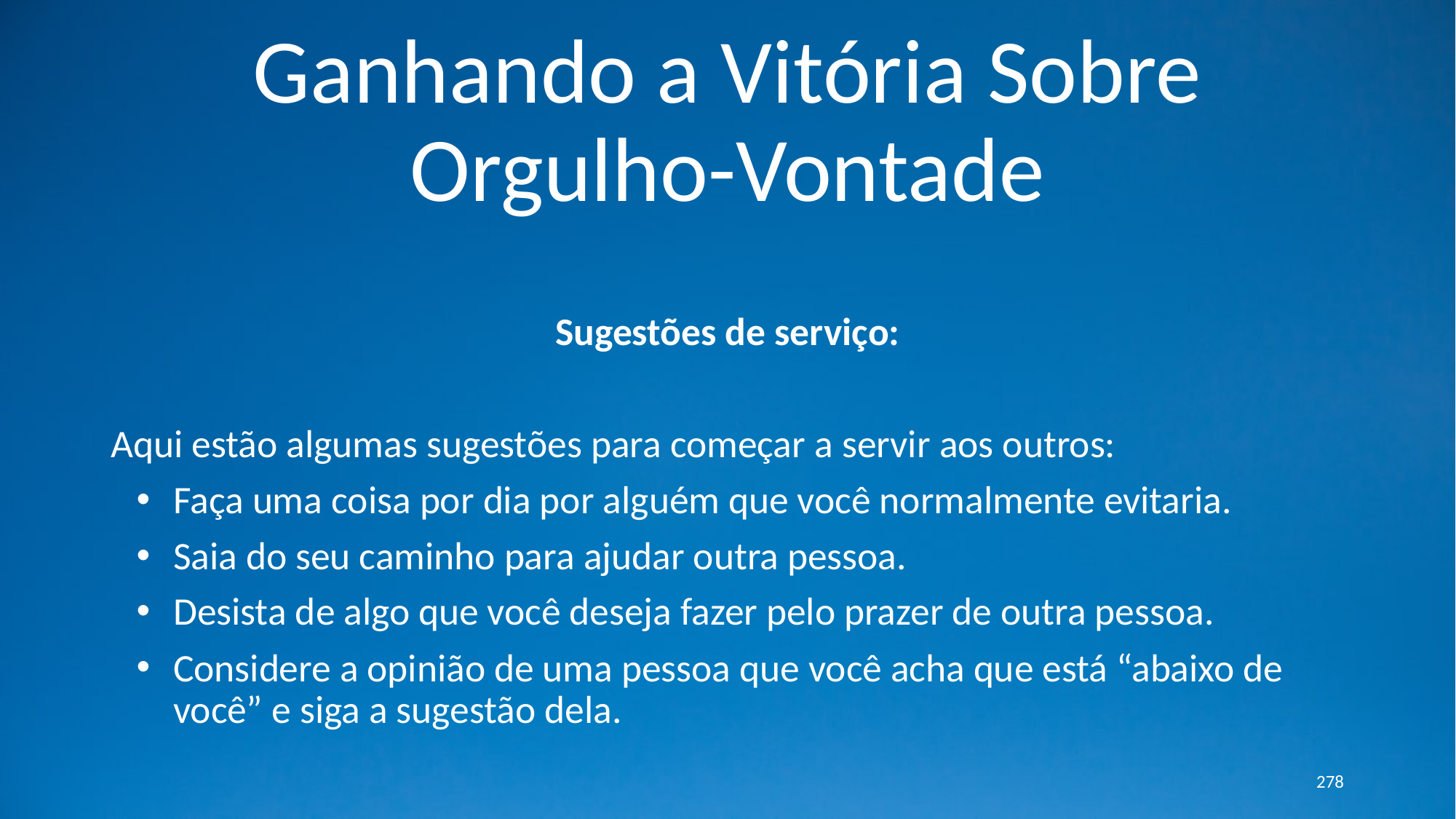

# Ganhando a Vitória Sobre Orgulho-Vontade
Sugestões de serviço:

Aqui estão algumas sugestões para começar a servir aos outros:
Faça uma coisa por dia por alguém que você normalmente evitaria.
Saia do seu caminho para ajudar outra pessoa.
Desista de algo que você deseja fazer pelo prazer de outra pessoa.
Considere a opinião de uma pessoa que você acha que está “abaixo de você” e siga a sugestão dela.

278